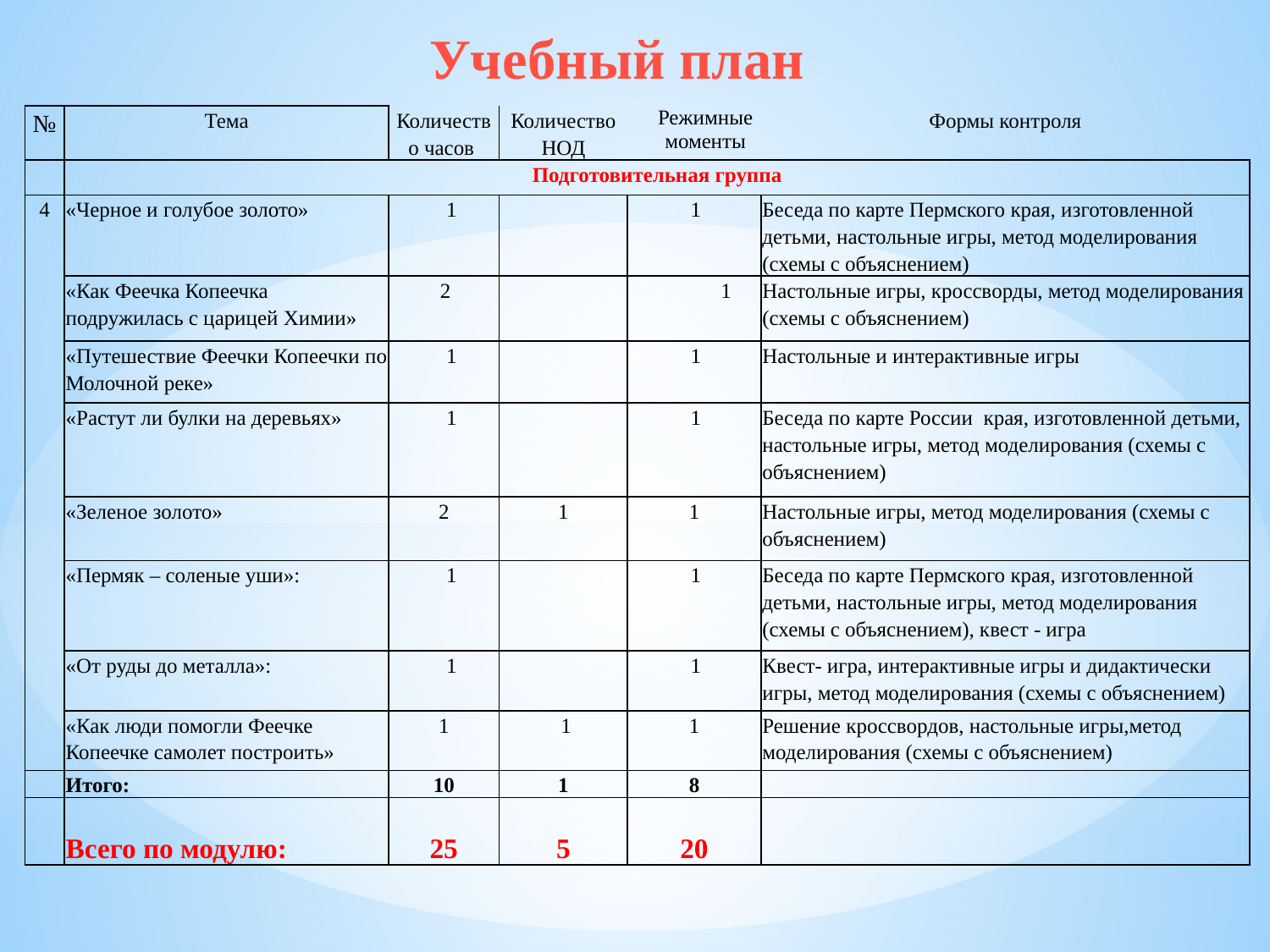

Учебный план
| № | Тема | Количество часов | Количество НОД | Режимные моменты | Формы контроля |
| --- | --- | --- | --- | --- | --- |
|  | Подготовительная группа |  |  |  |  |
| 4 | «Черное и голубое золото» | 1 |  | 1 | Беседа по карте Пермского края, изготовленной детьми, настольные игры, метод моделирования (схемы с объяснением) |
|  | «Как Феечка Копеечка подружилась с царицей Химии» | 2 |  | 1 | Настольные игры, кроссворды, метод моделирования (схемы с объяснением) |
|  | «Путешествие Феечки Копеечки по Молочной реке» | 1 |  | 1 | Настольные и интерактивные игры |
|  | «Растут ли булки на деревьях» | 1 |  | 1 | Беседа по карте России края, изготовленной детьми, настольные игры, метод моделирования (схемы с объяснением) |
|  | «Зеленое золото» | 2 | 1 | 1 | Настольные игры, метод моделирования (схемы с объяснением) |
|  | «Пермяк – соленые уши»: | 1 |  | 1 | Беседа по карте Пермского края, изготовленной детьми, настольные игры, метод моделирования (схемы с объяснением), квест - игра |
|  | «От руды до металла»: | 1 |  | 1 | Квест- игра, интерактивные игры и дидактически игры, метод моделирования (схемы с объяснением) |
|  | «Как люди помогли Феечке Копеечке самолет построить» | 1 | 1 | 1 | Решение кроссвордов, настольные игры,метод моделирования (схемы с объяснением) |
|  | Итого: | 10 | 1 | 8 |  |
|  | Всего по модулю: | 25 | 5 | 20 |  |